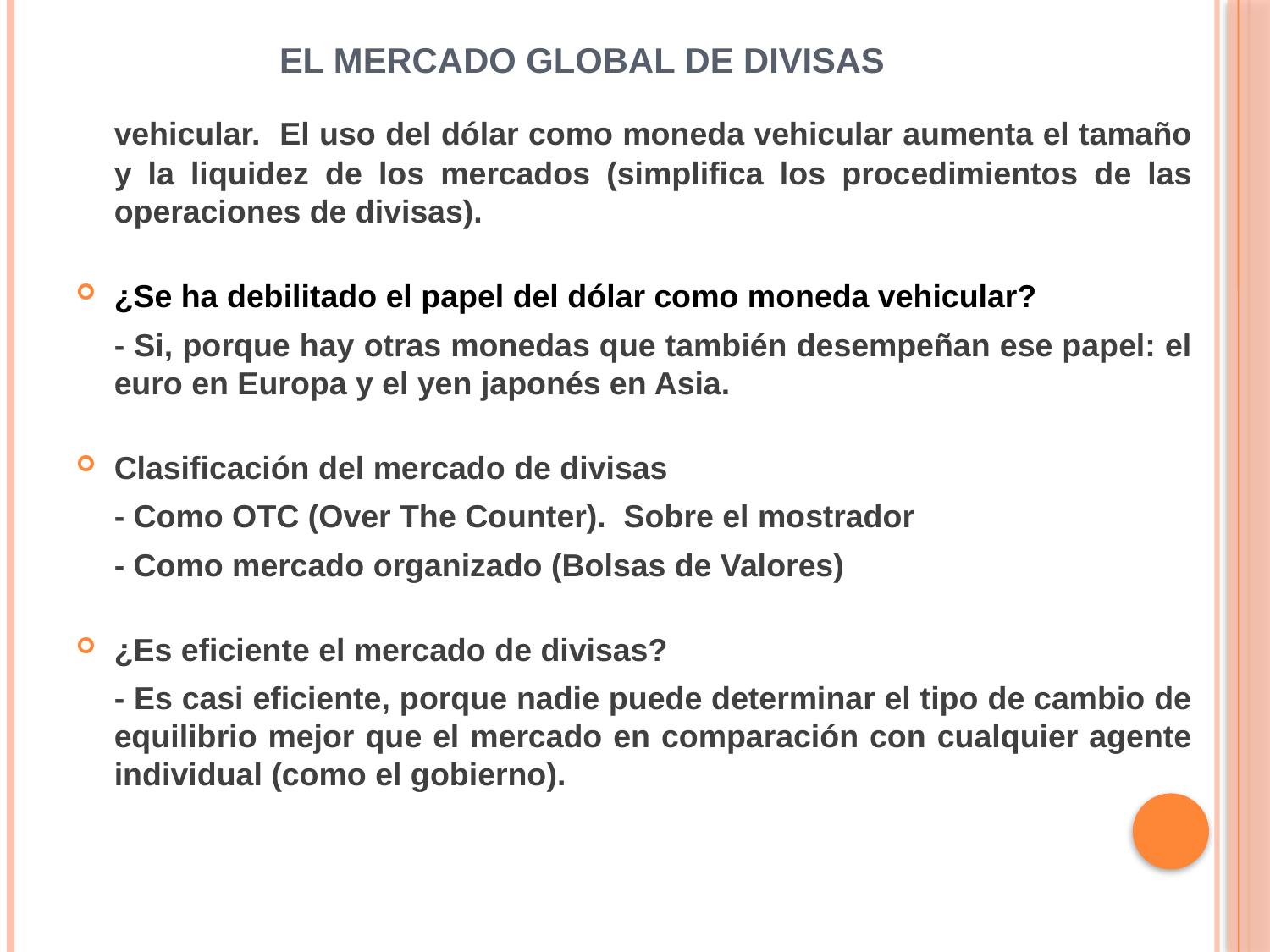

# El mercado Global de divisas
	vehicular.  El uso del dólar como moneda vehicular aumenta el tamaño y la liquidez de los mercados (simplifica los procedimientos de las operaciones de divisas).

¿Se ha debilitado el papel del dólar como moneda vehicular?
	- Si, porque hay otras monedas que también desempeñan ese papel: el euro en Europa y el yen japonés en Asia.

Clasificación del mercado de divisas
	- Como OTC (Over The Counter).  Sobre el mostrador
	- Como mercado organizado (Bolsas de Valores)

¿Es eficiente el mercado de divisas?
	- Es casi eficiente, porque nadie puede determinar el tipo de cambio de equilibrio mejor que el mercado en comparación con cualquier agente individual (como el gobierno).